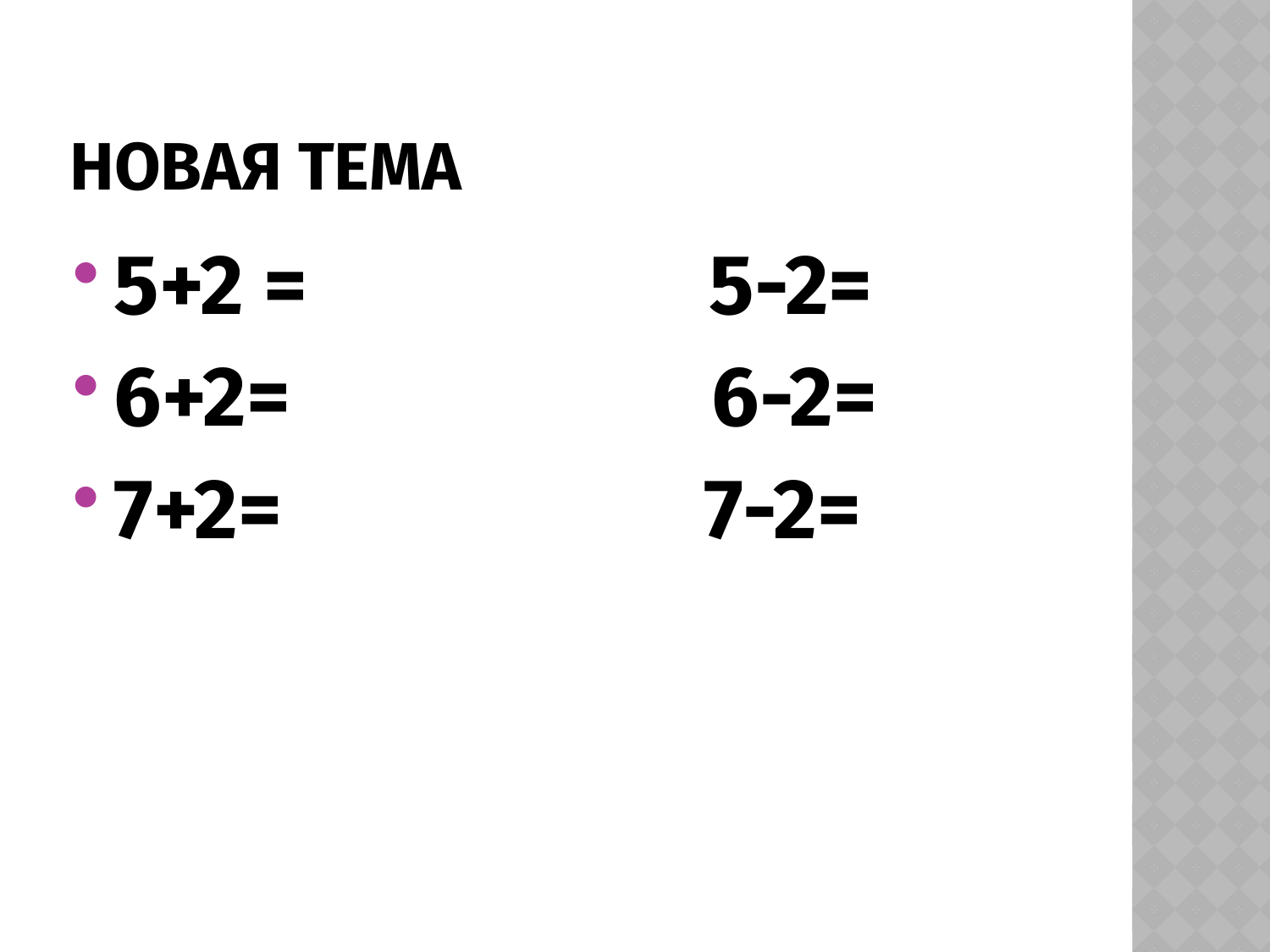

# новая тема
5+2 =                    5-2=
6+2=                     6-2=
7+2=                     7-2=